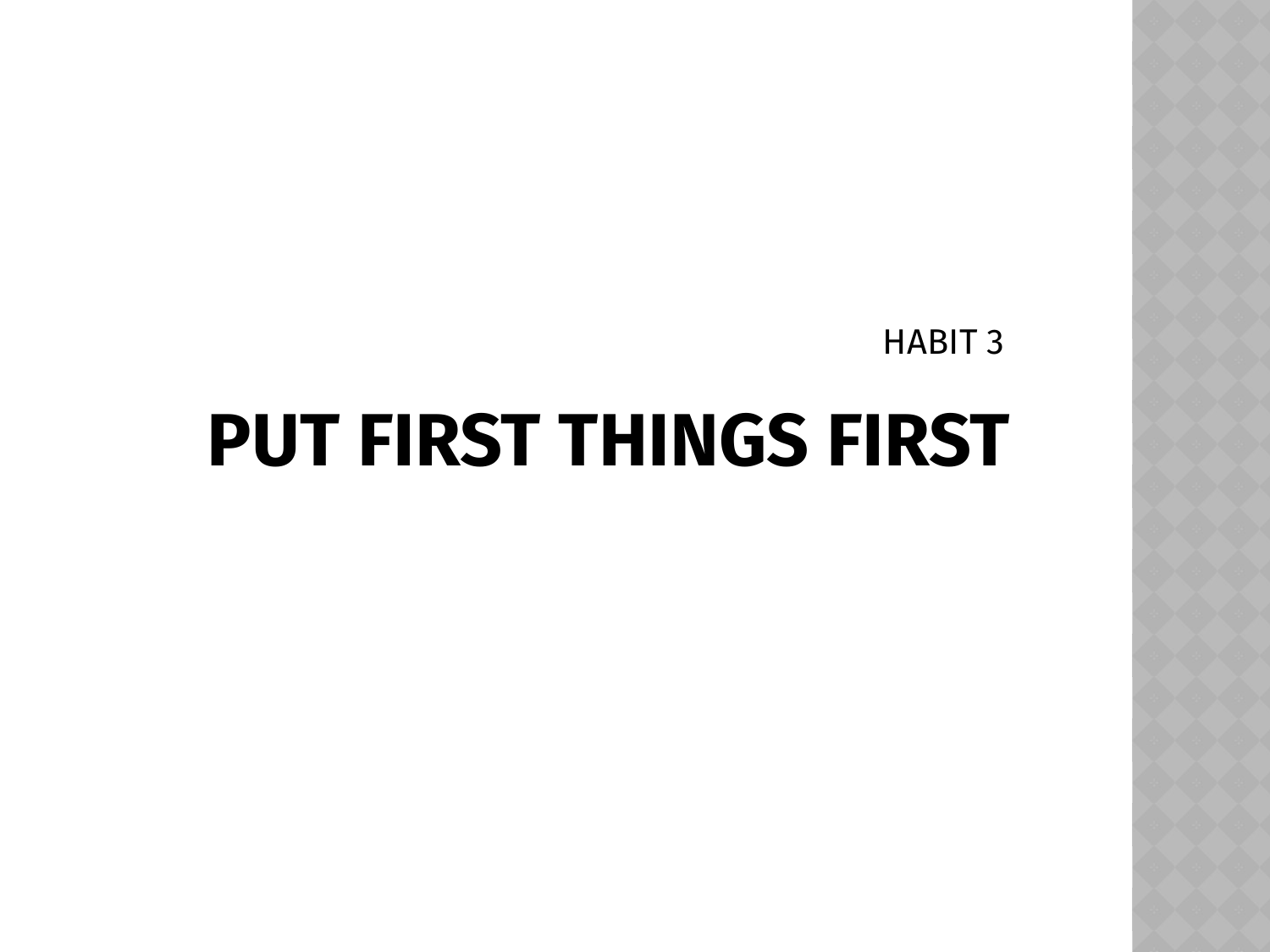

HABIT 3
# Put first things first